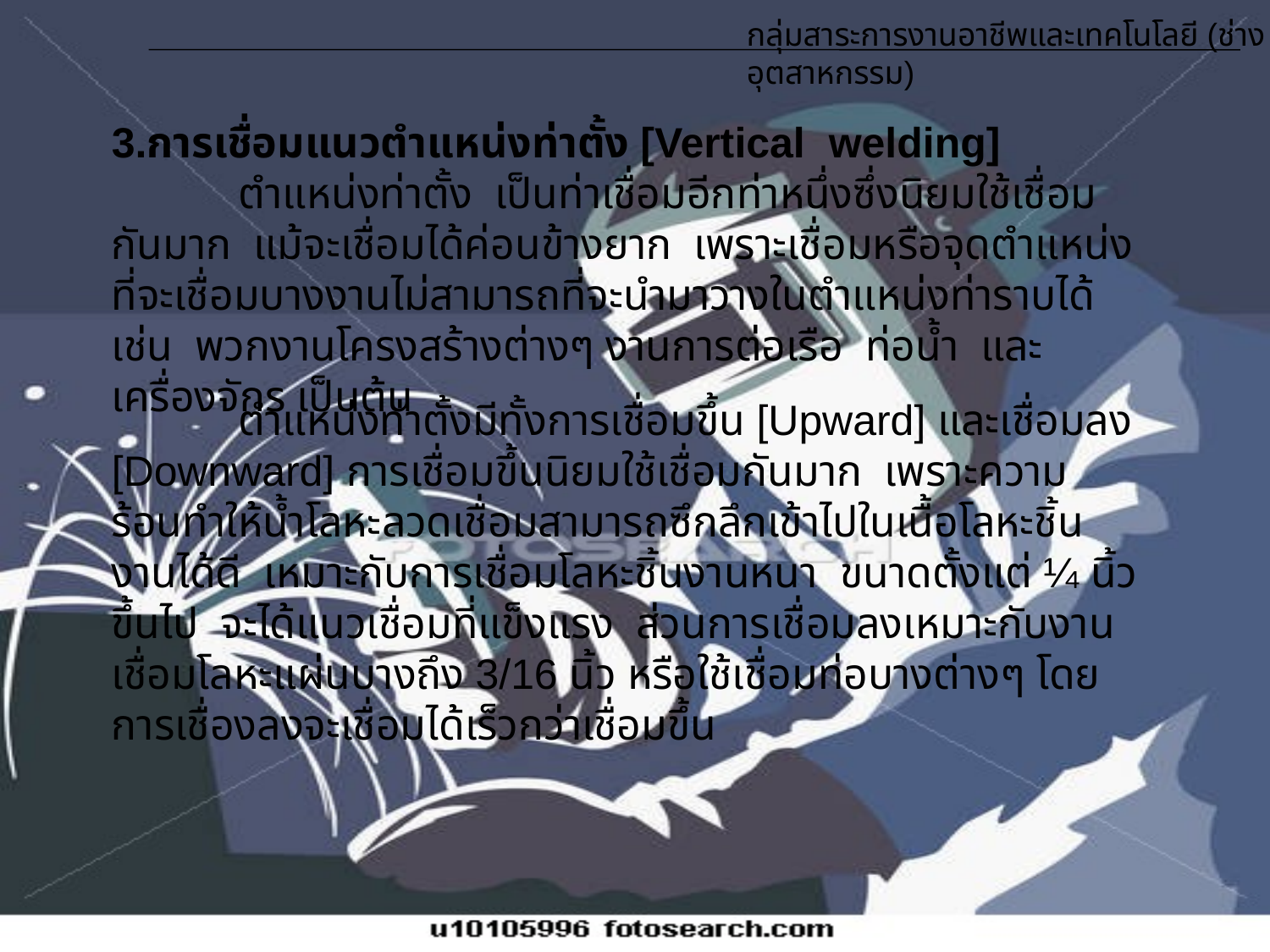

กลุ่มสาระการงานอาชีพและเทคโนโลยี (ช่างอุตสาหกรรม)
3.การเชื่อมแนวตำแหน่งท่าตั้ง [Vertical  welding]
	ตำแหน่งท่าตั้ง  เป็นท่าเชื่อมอีกท่าหนึ่งซึ่งนิยมใช้เชื่อมกันมาก  แม้จะเชื่อมได้ค่อนข้างยาก  เพราะเชื่อมหรือจุดตำแหน่งที่จะเชื่อมบางงานไม่สามารถที่จะนำมาวางในตำแหน่งท่าราบได้ เช่น  พวกงานโครงสร้างต่างๆ งานการต่อเรือ  ท่อน้ำ  และเครื่องจักร เป็นต้น

	ตำแหน่งท่าตั้งมีทั้งการเชื่อมขึ้น [Upward] และเชื่อมลง [Downward] การเชื่อมขึ้นนิยมใช้เชื่อมกันมาก  เพราะความร้อนทำให้น้ำโลหะลวดเชื่อมสามารถซึกลึกเข้าไปในเนื้อโลหะชิ้นงานได้ดี  เหมาะกับการเชื่อมโลหะชิ้นงานหนา  ขนาดตั้งแต่ ¼ นิ้วขึ้นไป  จะได้แนวเชื่อมที่แข็งแรง  ส่วนการเชื่อมลงเหมาะกับงานเชื่อมโลหะแผ่นบางถึง 3/16 นิ้ว หรือใช้เชื่อมท่อบางต่างๆ โดยการเชื่องลงจะเชื่อมได้เร็วกว่าเชื่อมขึ้น